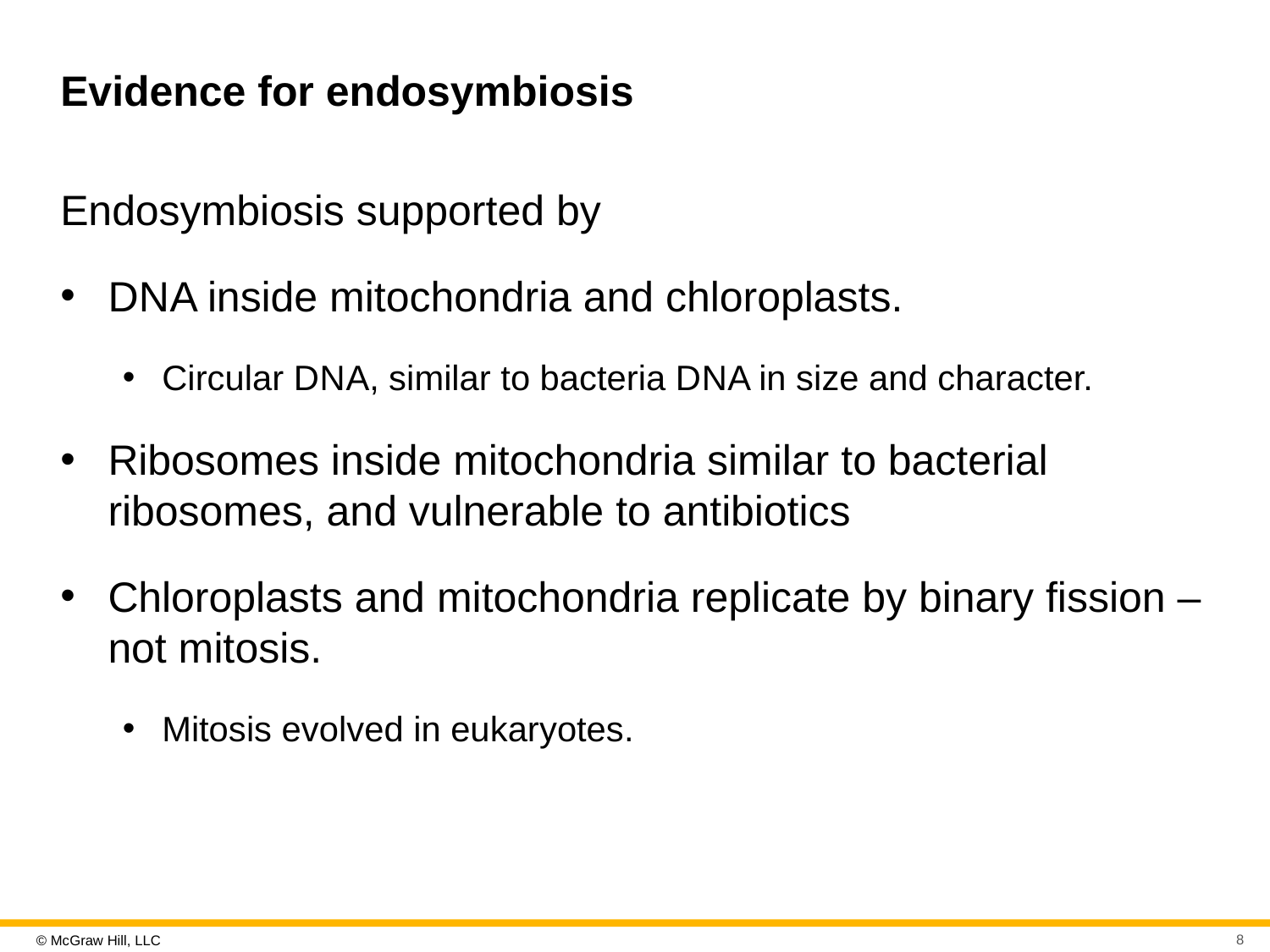

# Evidence for endosymbiosis
Endosymbiosis supported by
D N A inside mitochondria and chloroplasts.
Circular D N A, similar to bacteria D N A in size and character.
Ribosomes inside mitochondria similar to bacterial ribosomes, and vulnerable to antibiotics
Chloroplasts and mitochondria replicate by binary fission – not mitosis.
Mitosis evolved in eukaryotes.
8